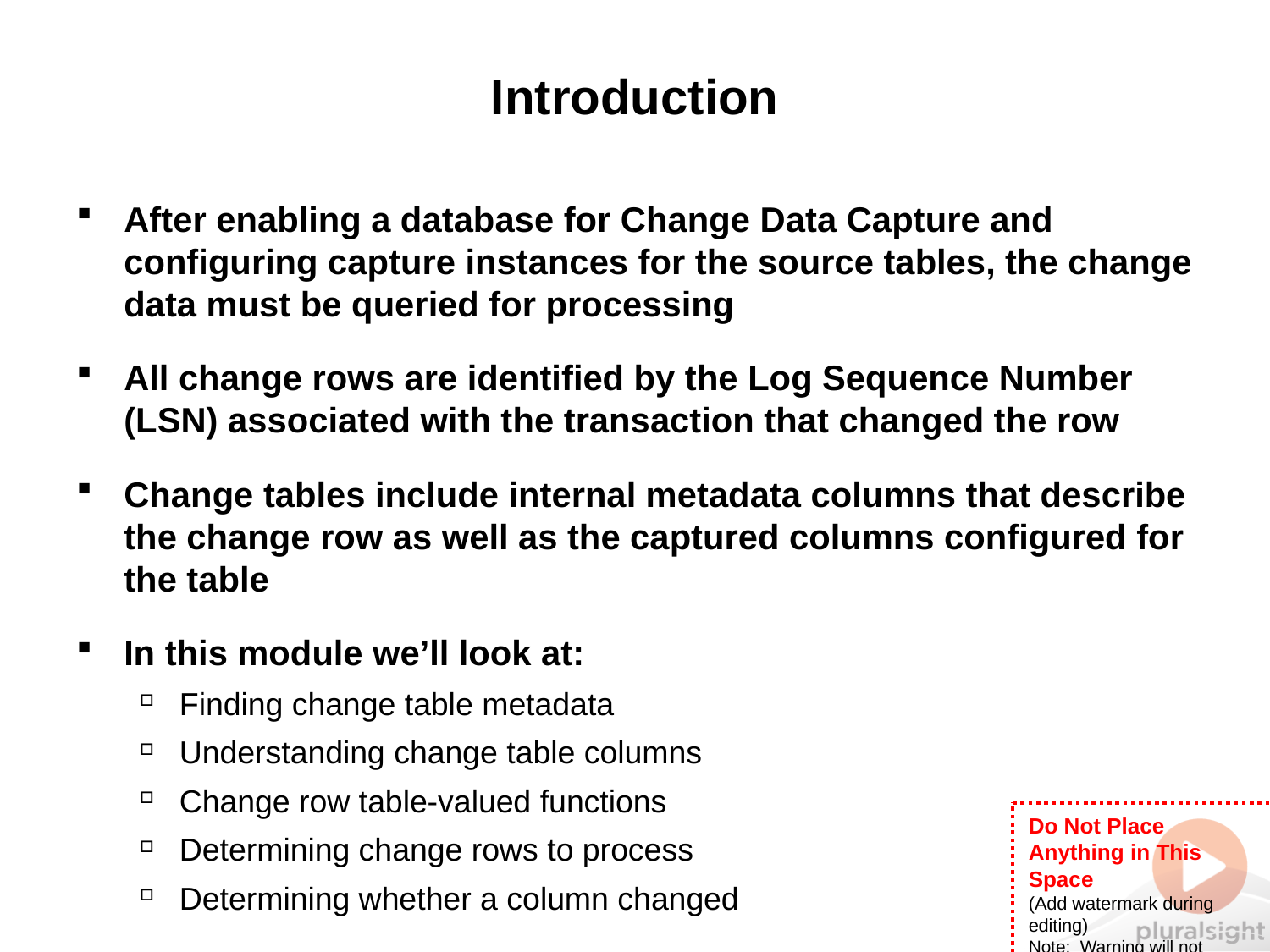

# Introduction
After enabling a database for Change Data Capture and configuring capture instances for the source tables, the change data must be queried for processing
All change rows are identified by the Log Sequence Number (LSN) associated with the transaction that changed the row
Change tables include internal metadata columns that describe the change row as well as the captured columns configured for the table
In this module we’ll look at:
Finding change table metadata
Understanding change table columns
Change row table-valued functions
Determining change rows to process
Determining whether a column changed